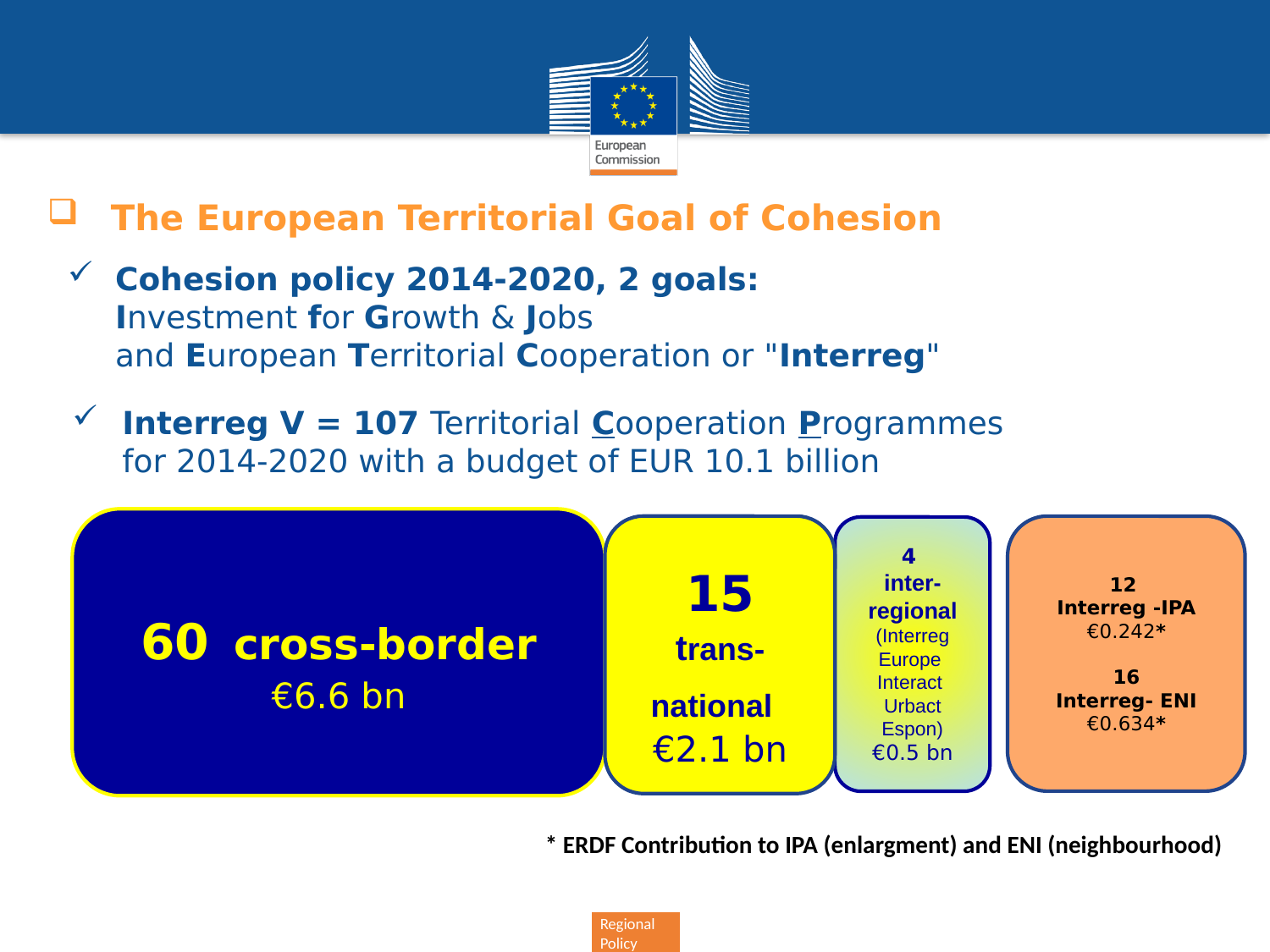

The European Territorial Goal of Cohesion
# Cohesion policy 2014-2020, 2 goals: Investment for Growth & Jobs and European Territorial Cooperation or "Interreg"
Interreg V = 107 Territorial Cooperation Programmes
	for 2014-2020 with a budget of EUR 10.1 billion
60 cross-border
€6.6 bn
15 trans-national
€2.1 bn
12
Interreg -IPA
€0.242*

16
Interreg- ENI
€0.634*
4
inter-regional
(Interreg Europe
Interact
Urbact
Espon)
€0.5 bn
* ERDF Contribution to IPA (enlargment) and ENI (neighbourhood)
9